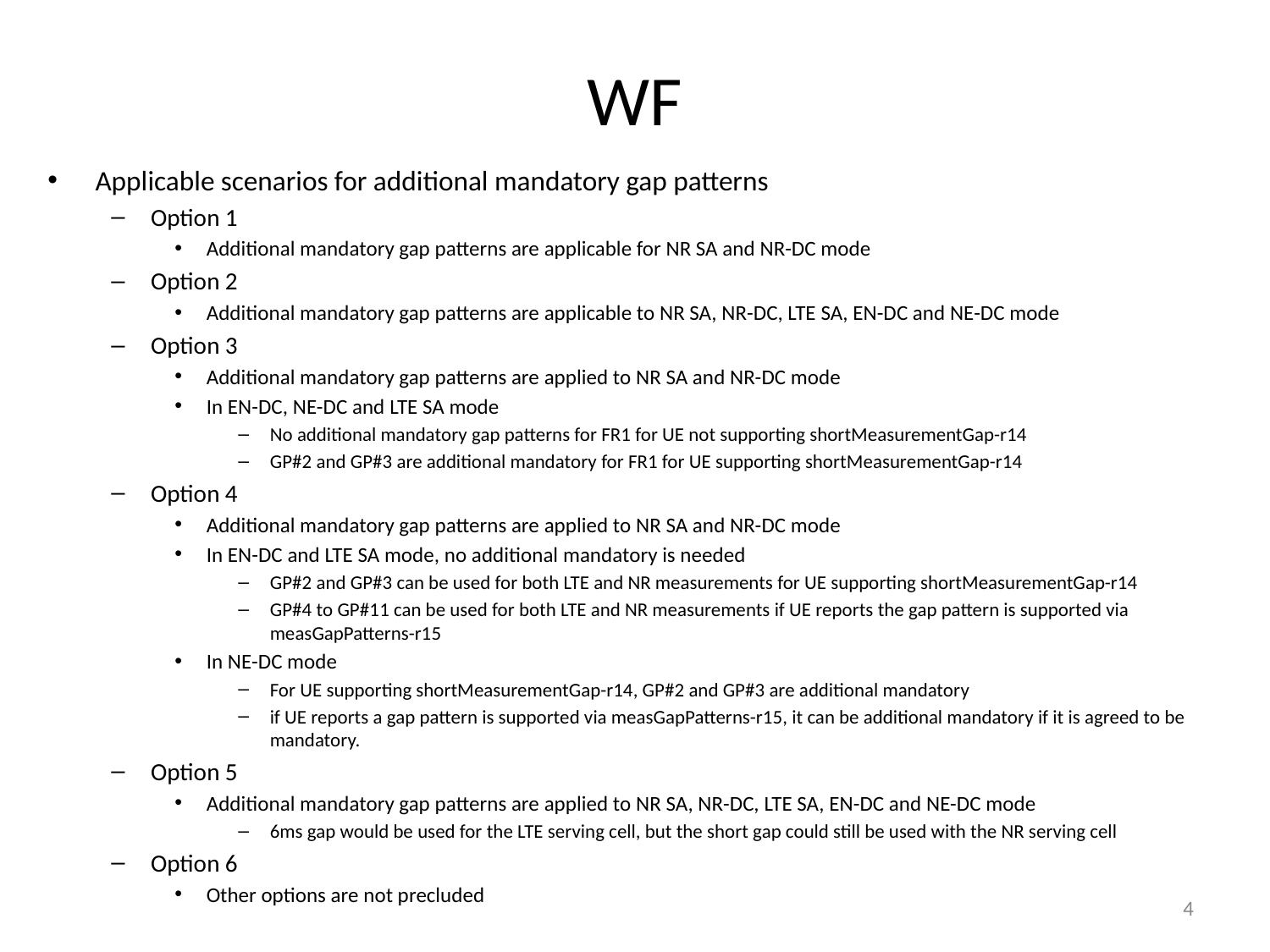

# WF
​Applicable scenarios for additional mandatory gap patterns
Option 1
Additional mandatory gap patterns are applicable for NR SA and NR-DC mode
Option 2
Additional mandatory gap patterns are applicable to NR SA, NR-DC, LTE SA, EN-DC and NE-DC mode
Option 3
Additional mandatory gap patterns are applied to NR SA and NR-DC mode
In EN-DC, NE-DC and LTE SA mode
No additional mandatory gap patterns for FR1 for UE not supporting shortMeasurementGap-r14
GP#2 and GP#3 are additional mandatory for FR1 for UE supporting shortMeasurementGap-r14
Option 4
Additional mandatory gap patterns are applied to NR SA and NR-DC mode
In EN-DC and LTE SA mode, no additional mandatory is needed
GP#2 and GP#3 can be used for both LTE and NR measurements for UE supporting shortMeasurementGap-r14
GP#4 to GP#11 can be used for both LTE and NR measurements if UE reports the gap pattern is supported via measGapPatterns-r15
In NE-DC mode
For UE supporting shortMeasurementGap-r14, GP#2 and GP#3 are additional mandatory
if UE reports a gap pattern is supported via measGapPatterns-r15, it can be additional mandatory if it is agreed to be mandatory.
Option 5
Additional mandatory gap patterns are applied to NR SA, NR-DC, LTE SA, EN-DC and NE-DC mode
6ms gap would be used for the LTE serving cell, but the short gap could still be used with the NR serving cell
Option 6
Other options are not precluded

4